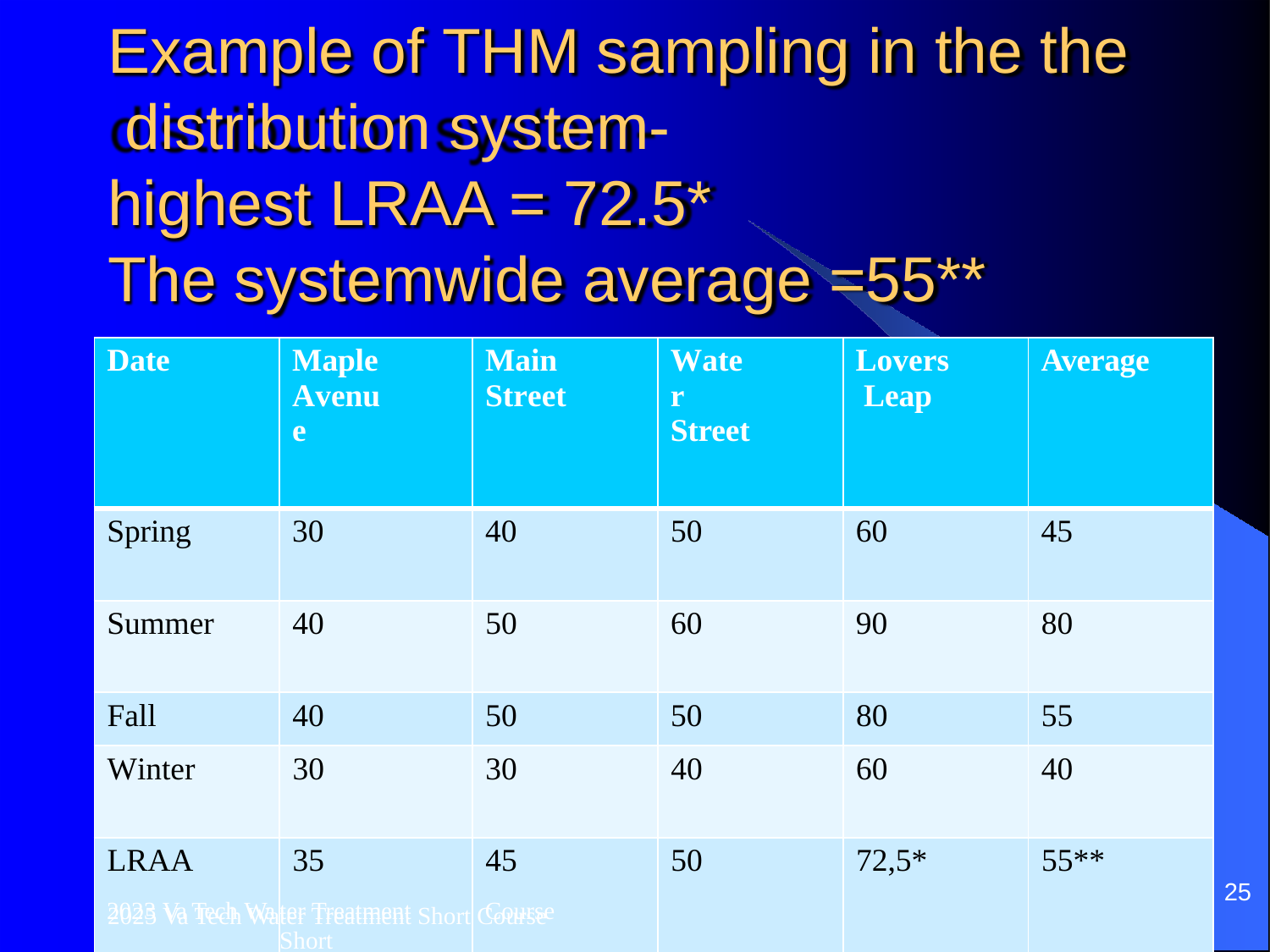

Example of THM sampling in the the  distribution system-
highest LRAA = 72.5*
The systemwide average =55**

| Date | Maple Avenue | Main Street | Water Street | Lovers Leap | Average |
| --- | --- | --- | --- | --- | --- |
| Spring | 30 | 40 | 50 | 60 | 45 |
| Summer | 40 | 50 | 60 | 90 | 80 |
| Fall | 40 | 50 | 50 | 80 | 55 |
| Winter | 30 | 30 | 40 | 60 | 40 |
| LRAA 2023 Va Tech Wa | 35 ter Treatment Short | 45 Course | 50 | 72,5\* | 55\*\* |
25
2025 Va Tech Water Treatment Short Course